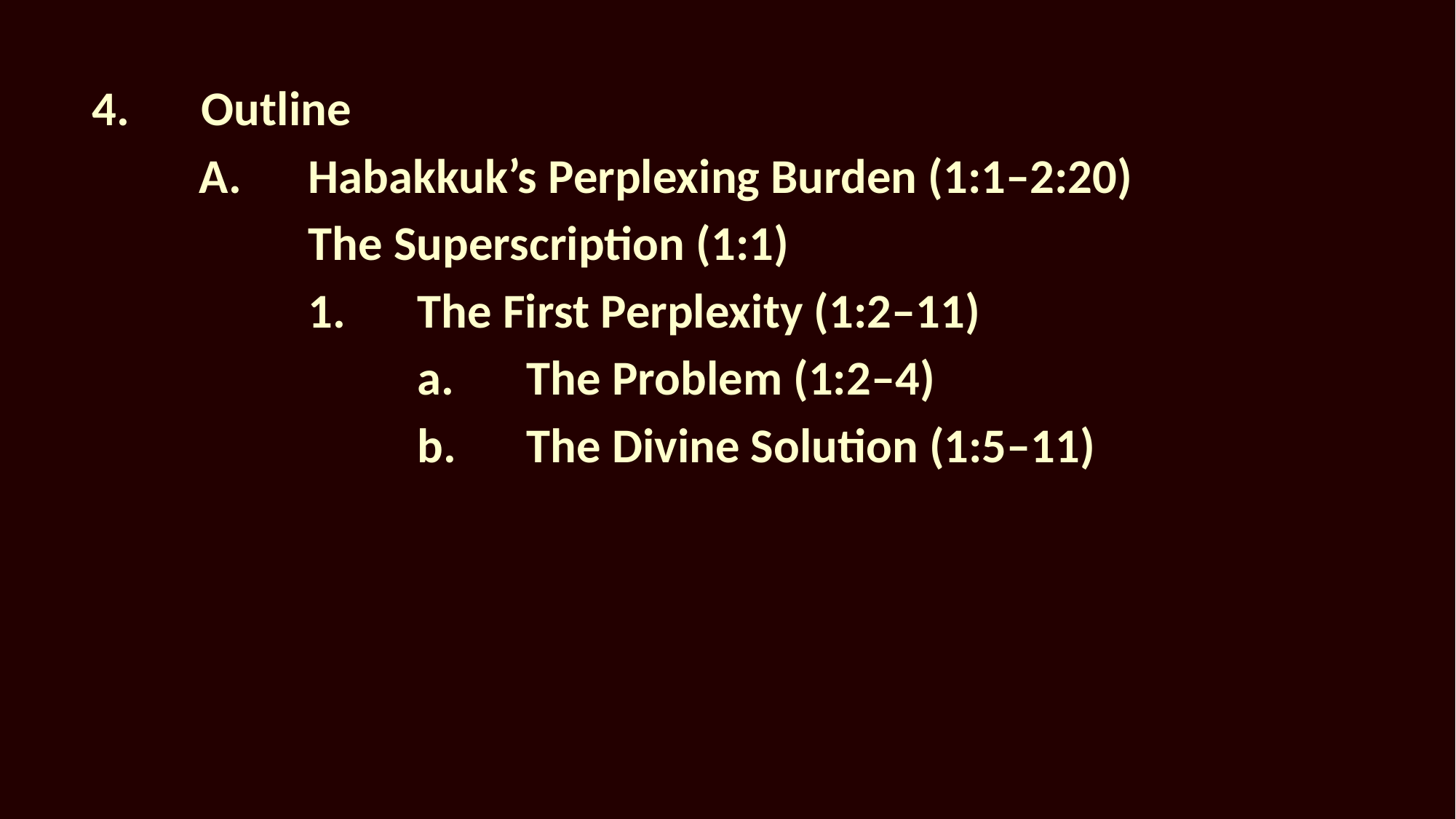

4.	Outline
A.	Habakkuk’s Perplexing Burden (1:1–2:20)
	The Superscription (1:1)
	1.	The First Perplexity (1:2–11)
		a.	The Problem (1:2–4)
		b.	The Divine Solution (1:5–11)